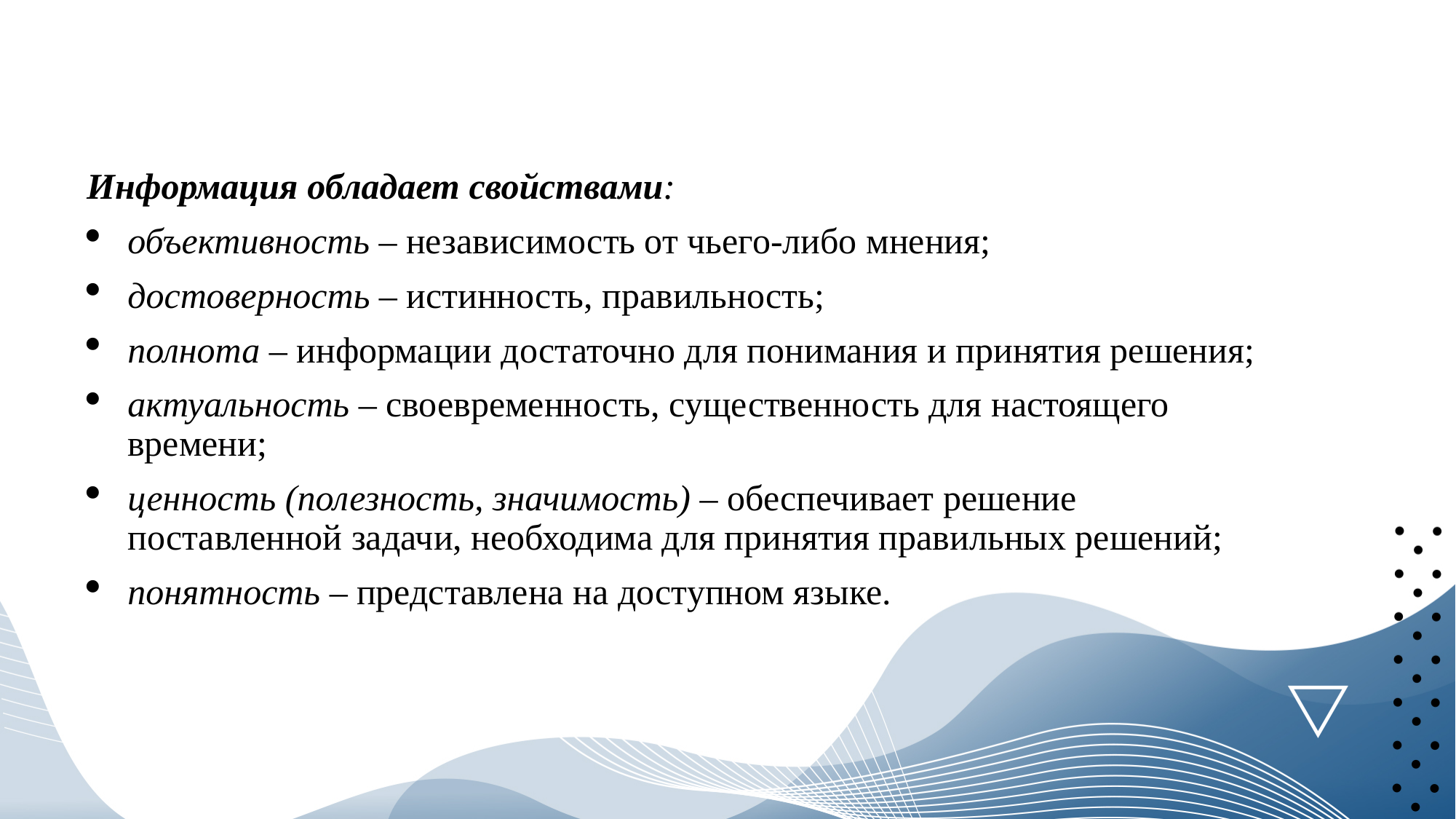

Информация обладает свойствами:
объективность – независимость от чьего-либо мнения;
достоверность – истинность, правильность;
полнота – информации достаточно для понимания и принятия решения;
актуальность – своевременность, существенность для настоящего времени;
ценность (полезность, значимость) – обеспечивает решение поставленной задачи, необходима для принятия правильных решений;
понятность – представлена на доступном языке.